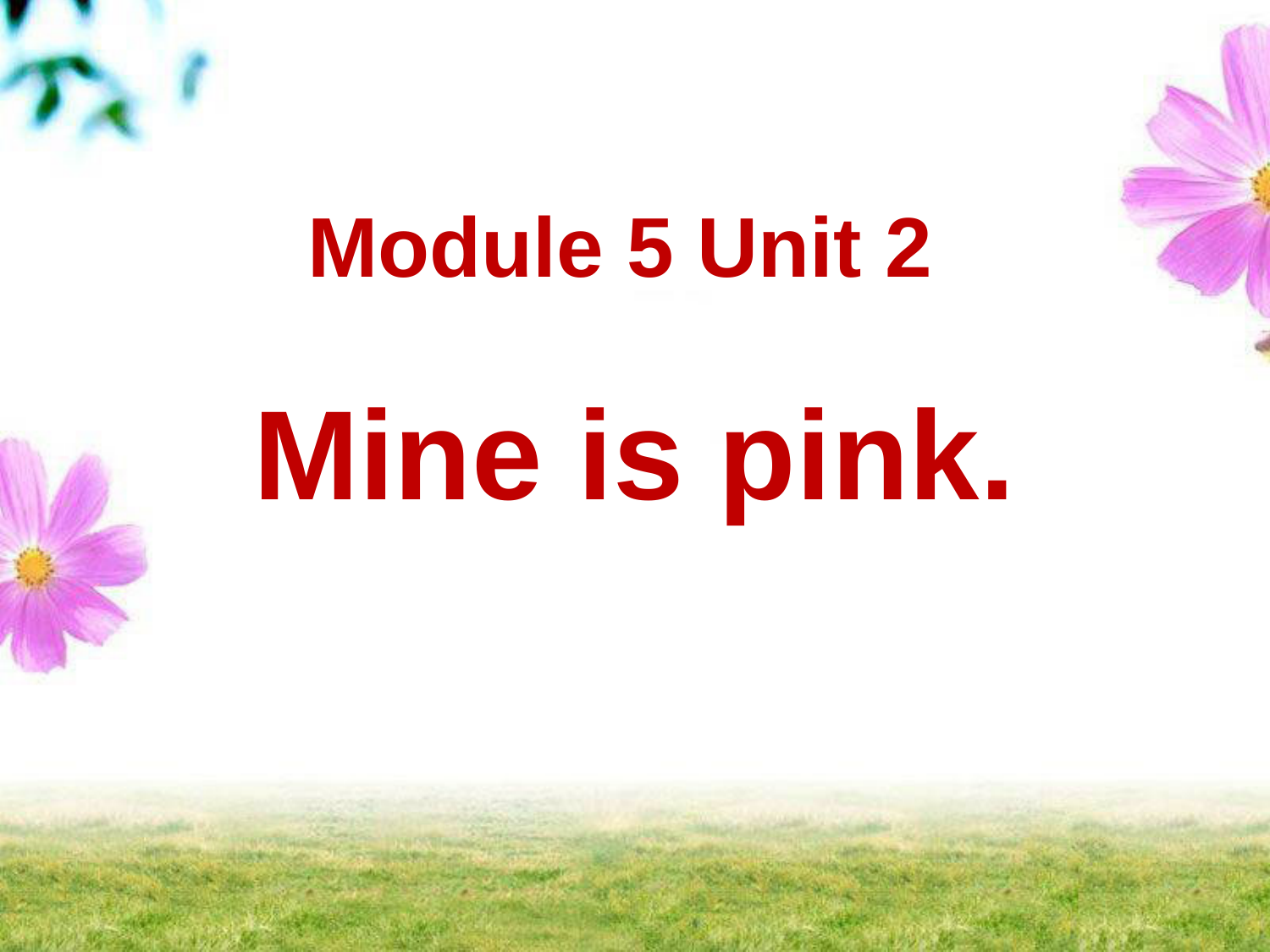

Module 5 Unit 2
Mine is pink.